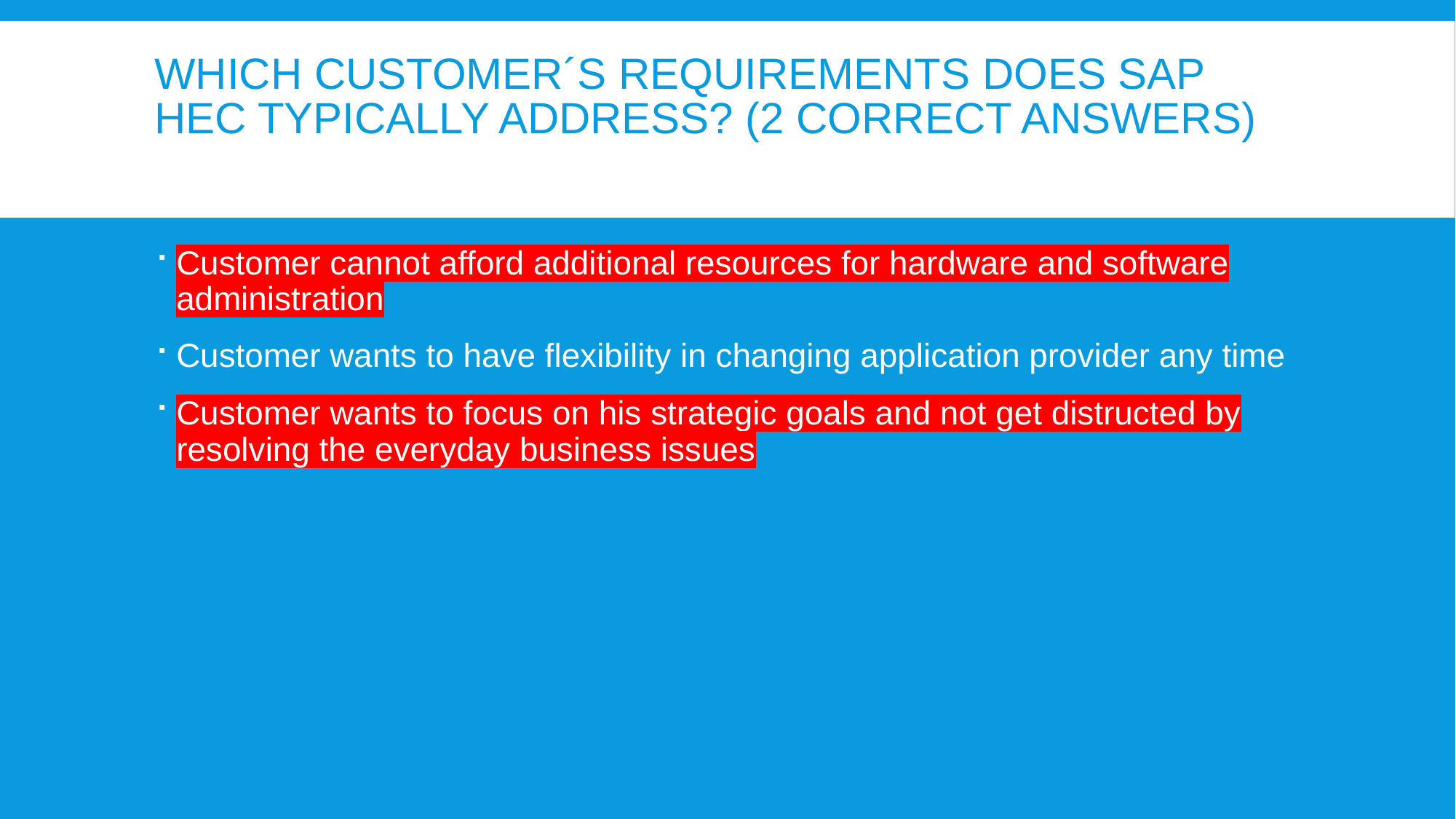

# Which customer´s requirements does SAP HEC typically address? (2 correct answers)
Customer cannot afford additional resources for hardware and software administration
Customer wants to have flexibility in changing application provider any time
Customer wants to focus on his strategic goals and not get distructed by resolving the everyday business issues